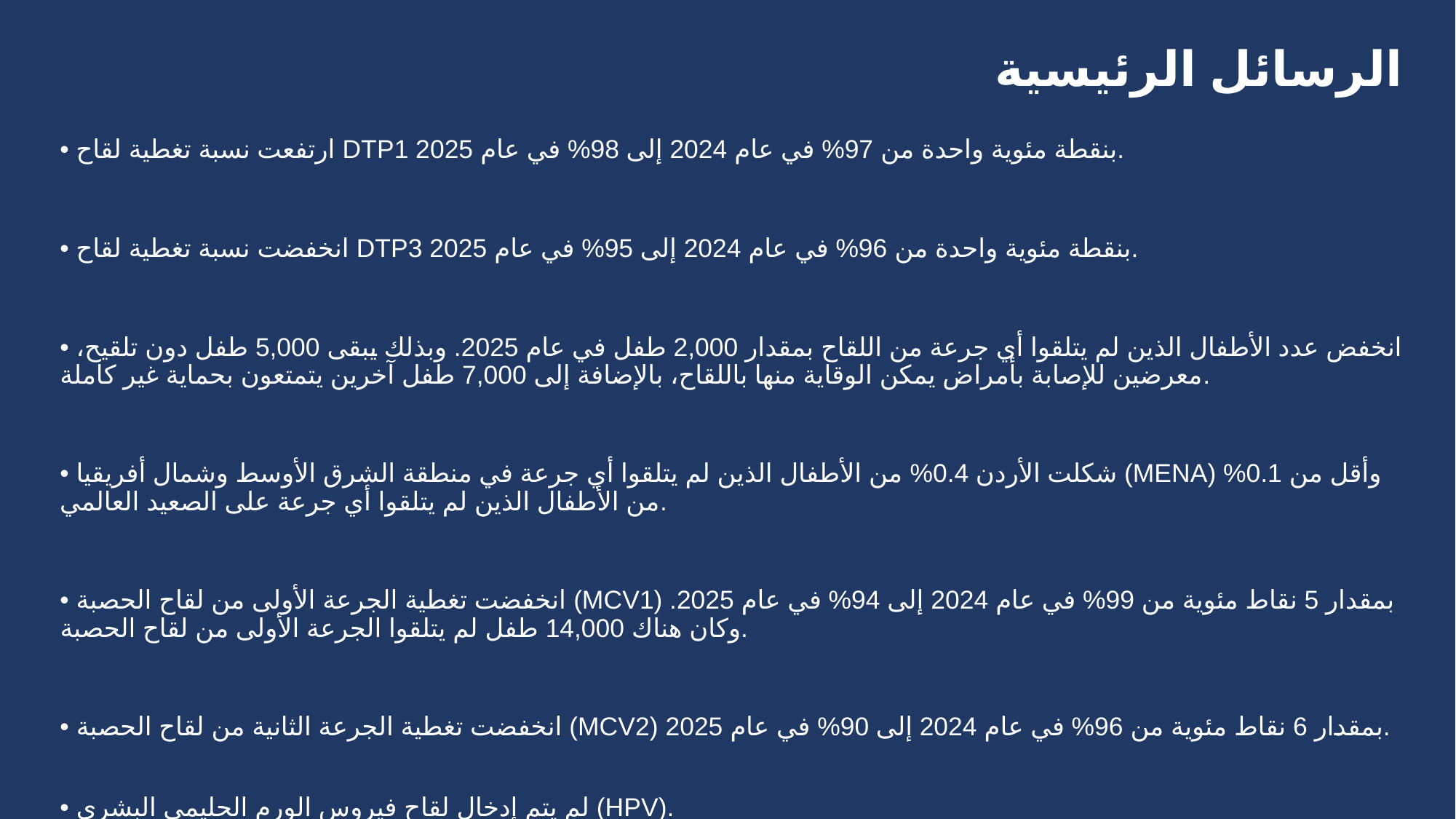

# الرسائل الرئيسية
• ارتفعت نسبة تغطية لقاح DTP1 بنقطة مئوية واحدة من 97% في عام 2024 إلى 98% في عام 2025.

• انخفضت نسبة تغطية لقاح DTP3 بنقطة مئوية واحدة من 96% في عام 2024 إلى 95% في عام 2025.

• انخفض عدد الأطفال الذين لم يتلقوا أي جرعة من اللقاح بمقدار 2,000 طفل في عام 2025. وبذلك يبقى 5,000 طفل دون تلقيح، معرضين للإصابة بأمراض يمكن الوقاية منها باللقاح، بالإضافة إلى 7,000 طفل آخرين يتمتعون بحماية غير كاملة.

• شكلت الأردن 0.4% من الأطفال الذين لم يتلقوا أي جرعة في منطقة الشرق الأوسط وشمال أفريقيا (MENA) وأقل من 0.1% من الأطفال الذين لم يتلقوا أي جرعة على الصعيد العالمي.

• انخفضت تغطية الجرعة الأولى من لقاح الحصبة (MCV1) بمقدار 5 نقاط مئوية من 99% في عام 2024 إلى 94% في عام 2025. وكان هناك 14,000 طفل لم يتلقوا الجرعة الأولى من لقاح الحصبة.

• انخفضت تغطية الجرعة الثانية من لقاح الحصبة (MCV2) بمقدار 6 نقاط مئوية من 96% في عام 2024 إلى 90% في عام 2025.

• لم يتم إدخال لقاح فيروس الورم الحليمي البشري (HPV).